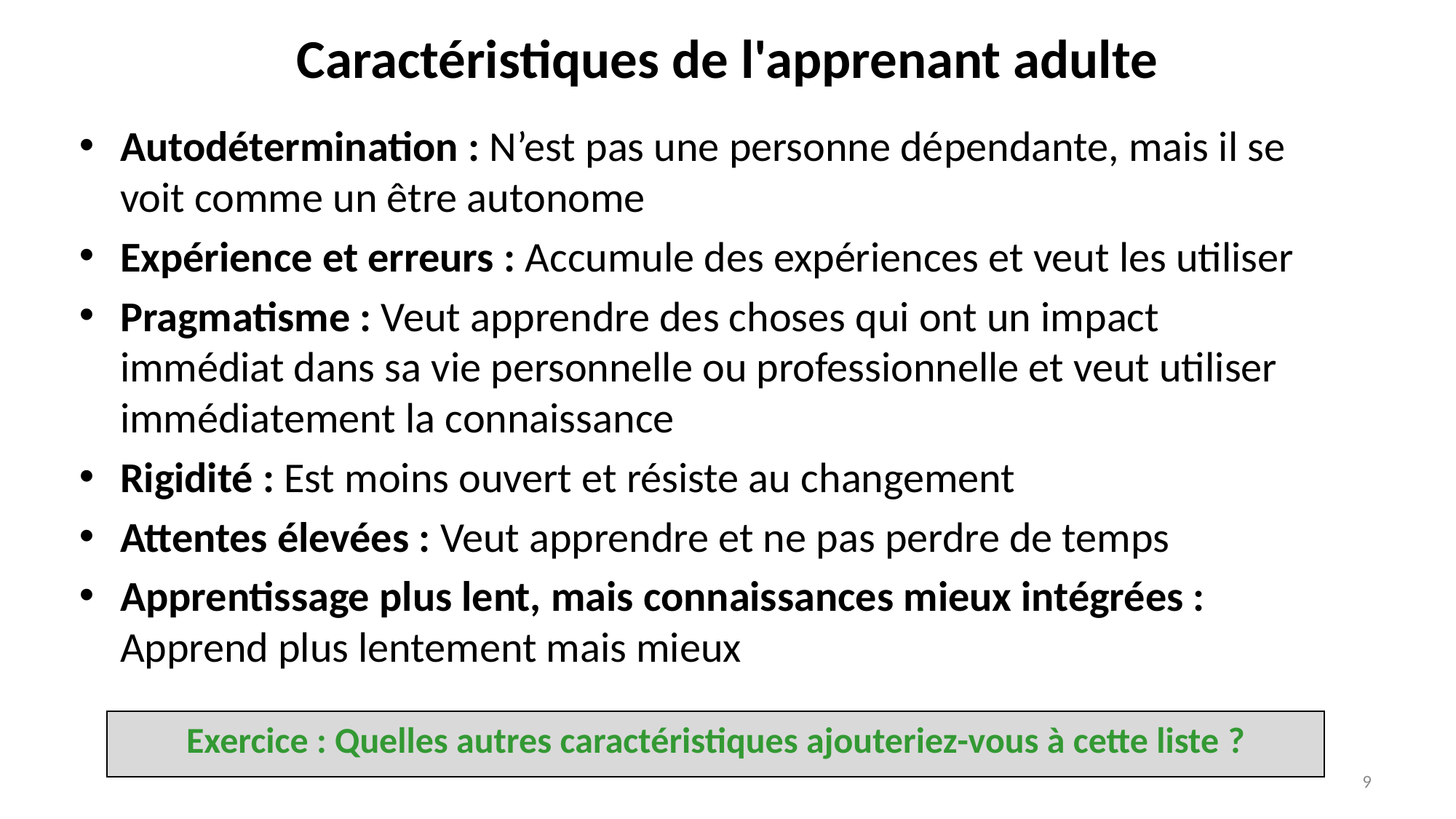

# Caractéristiques de l'apprenant adulte
Autodétermination : N’est pas une personne dépendante, mais il se voit comme un être autonome
Expérience et erreurs : Accumule des expériences et veut les utiliser
Pragmatisme : Veut apprendre des choses qui ont un impact immédiat dans sa vie personnelle ou professionnelle et veut utiliser immédiatement la connaissance
Rigidité : Est moins ouvert et résiste au changement
Attentes élevées : Veut apprendre et ne pas perdre de temps
Apprentissage plus lent, mais connaissances mieux intégrées : Apprend plus lentement mais mieux

Exercice : Quelles autres caractéristiques ajouteriez-vous à cette liste ?

9